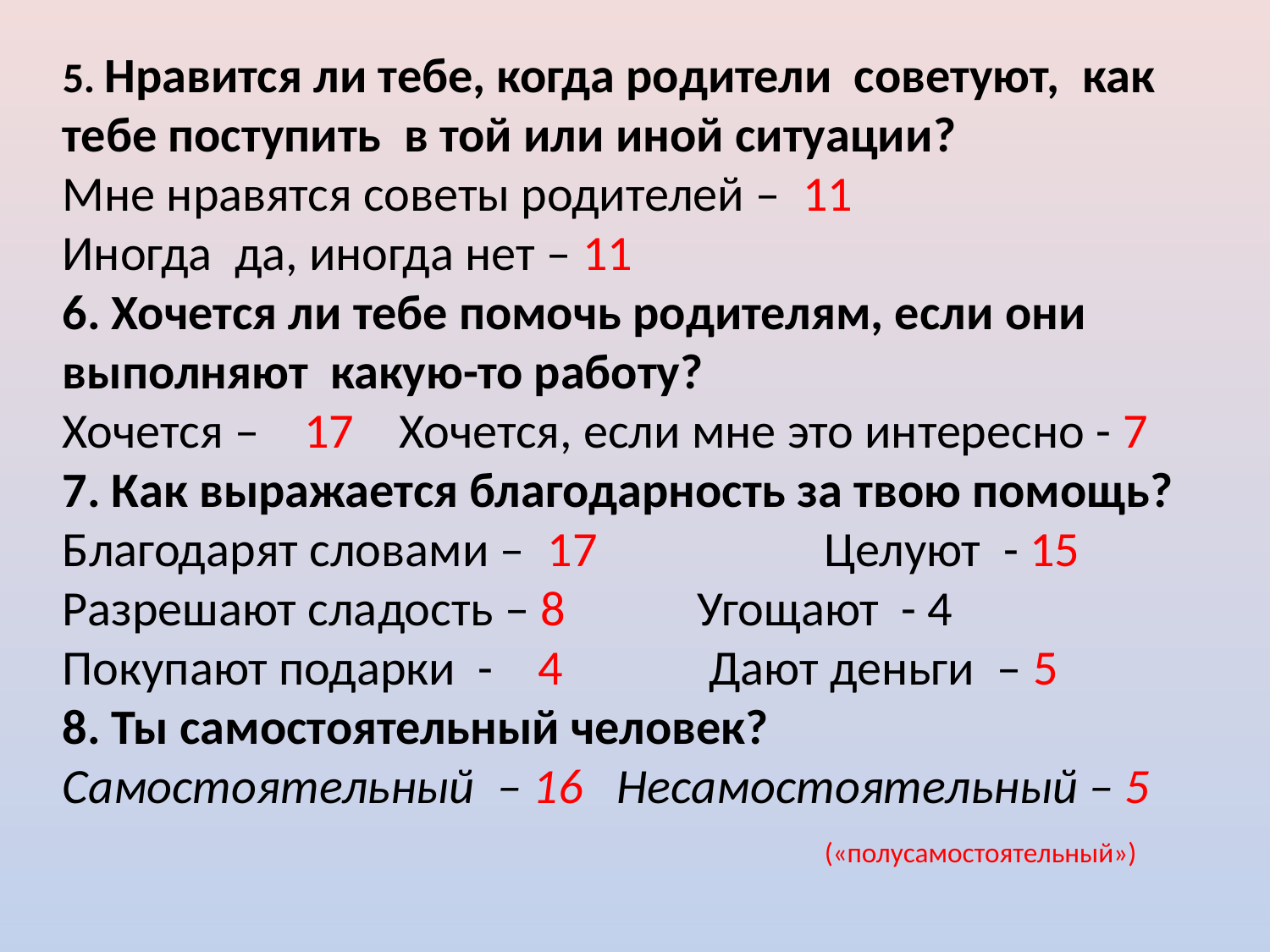

5. Нравится ли тебе, когда родители  советуют,  как тебе поступить  в той или иной ситуации?
Мне нравятся советы родителей –  11
Иногда  да, иногда нет – 11
6. Хочется ли тебе помочь родителям, если они выполняют  какую-то работу?
Хочется –    17    Хочется, если мне это интересно - 7
7. Как выражается благодарность за твою помощь?
Благодарят словами –  17		Целуют  - 15
Разрешают сладость – 8	   	Угощают  - 4
Покупают подарки  -    4             Дают деньги  – 5
8. Ты самостоятельный человек?
Самостоятельный  – 16   Несамостоятельный – 5    							(«полусамостоятельный»)